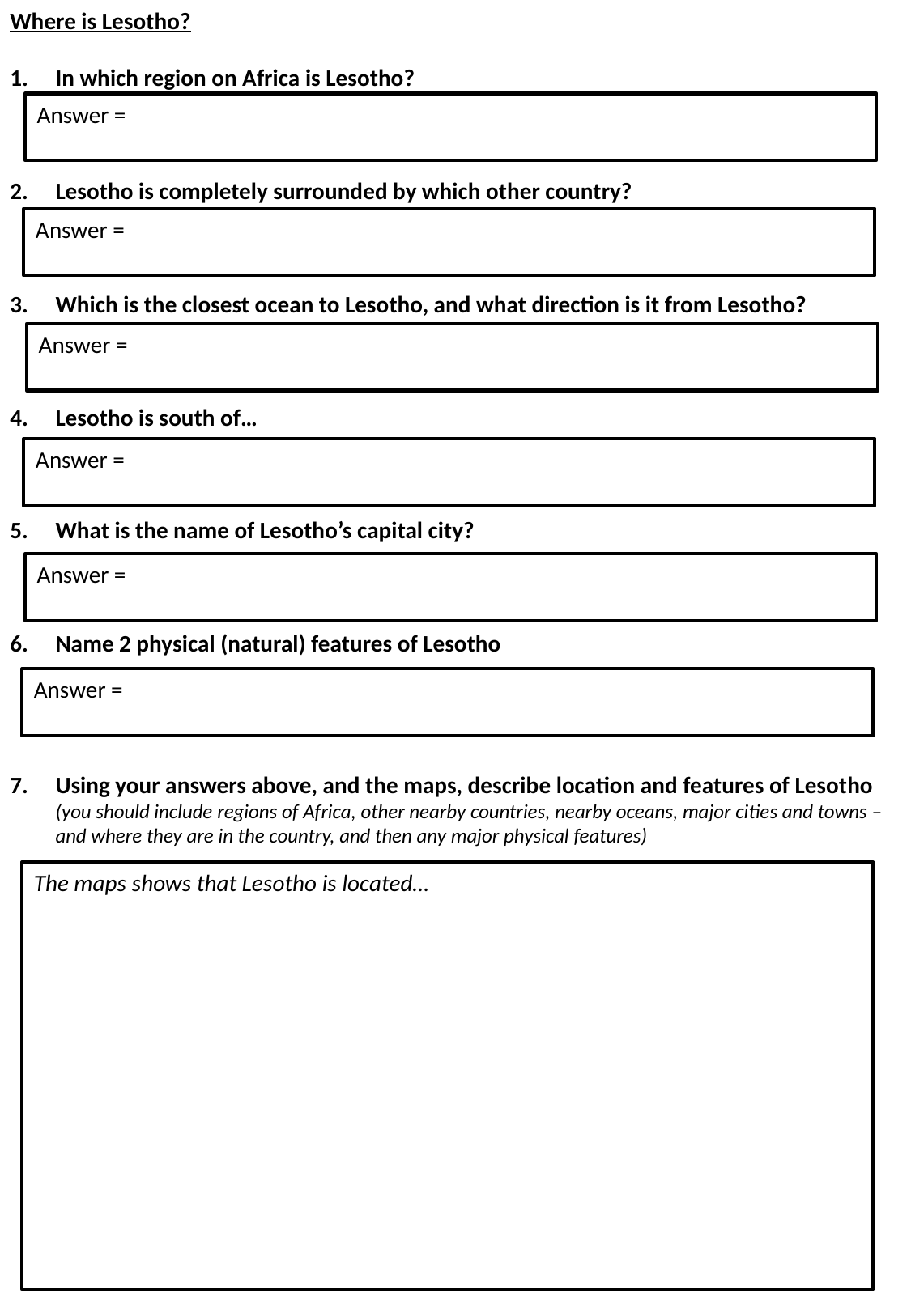

Where is Lesotho?

In which region on Africa is Lesotho?

Lesotho is completely surrounded by which other country?

Which is the closest ocean to Lesotho, and what direction is it from Lesotho?

Lesotho is south of…

What is the name of Lesotho’s capital city?

Name 2 physical (natural) features of Lesotho

Using your answers above, and the maps, describe location and features of Lesotho (you should include regions of Africa, other nearby countries, nearby oceans, major cities and towns – and where they are in the country, and then any major physical features)
Answer =
Answer =
Answer =
Answer =
Answer =
Answer =
The maps shows that Lesotho is located…